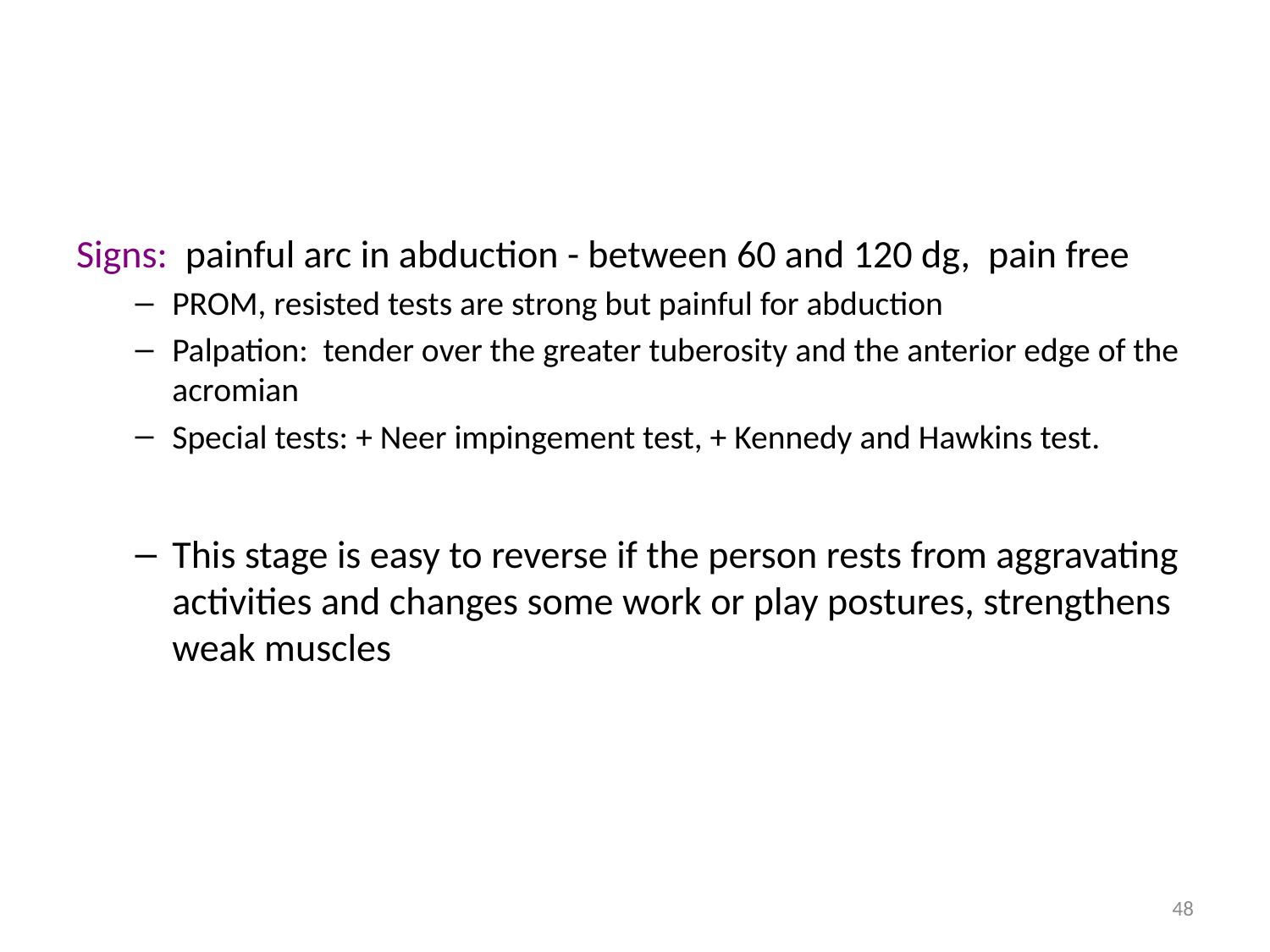

#
Signs:  painful arc in abduction - between 60 and 120 dg,  pain free
PROM, resisted tests are strong but painful for abduction
Palpation:  tender over the greater tuberosity and the anterior edge of the acromian
Special tests: + Neer impingement test, + Kennedy and Hawkins test.

This stage is easy to reverse if the person rests from aggravating  activities and changes some work or play postures, strengthens weak muscles

48